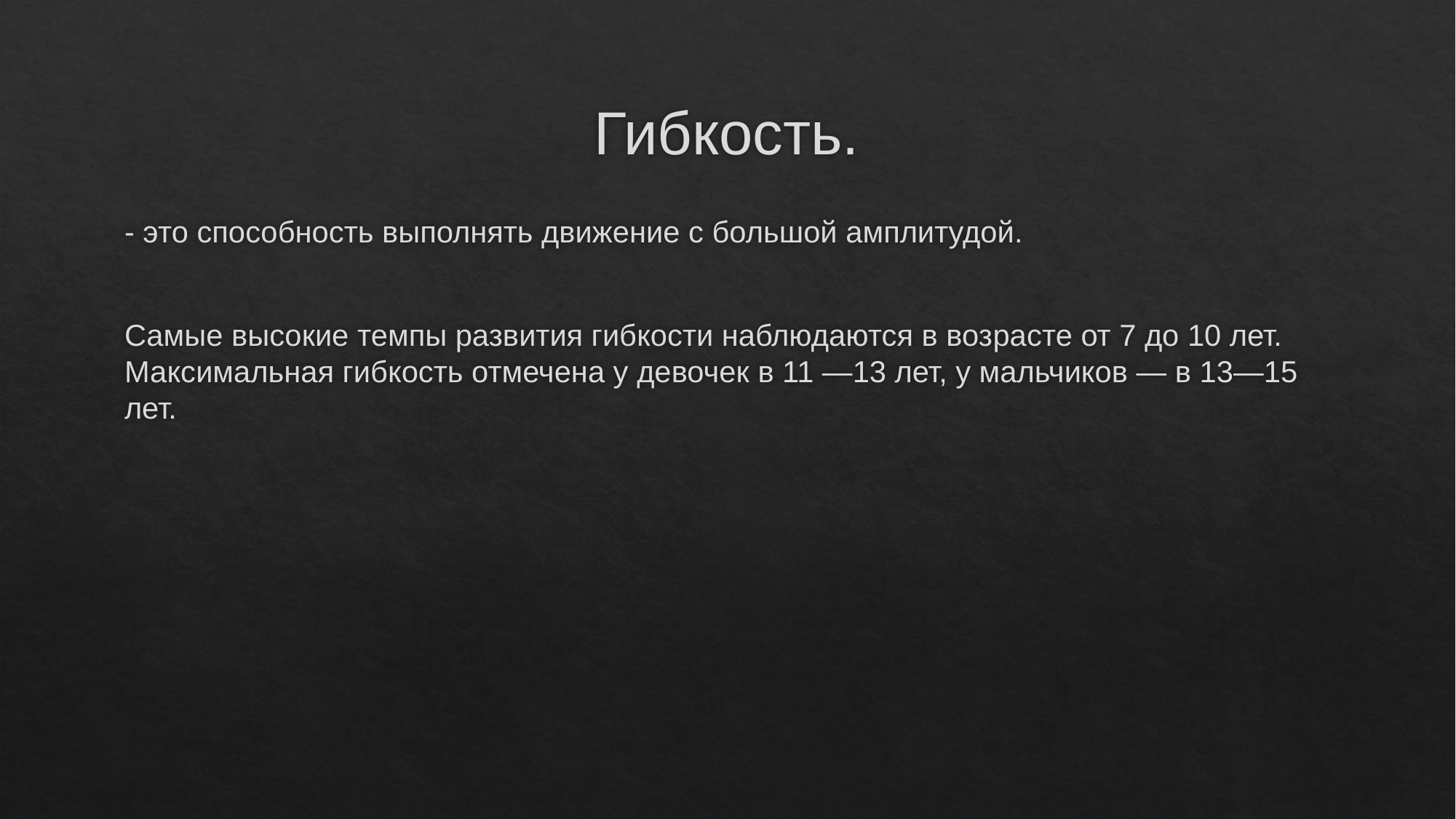

# Гибкость.
- это способность выполнять движение с большой амплитудой.

Самые высокие темпы развития гибкости наблюдаются в воз­расте от 7 до 10 лет. Максимальная гибкость отмечена у девочек в 11 —13 лет, у мальчиков — в 13—15 лет.